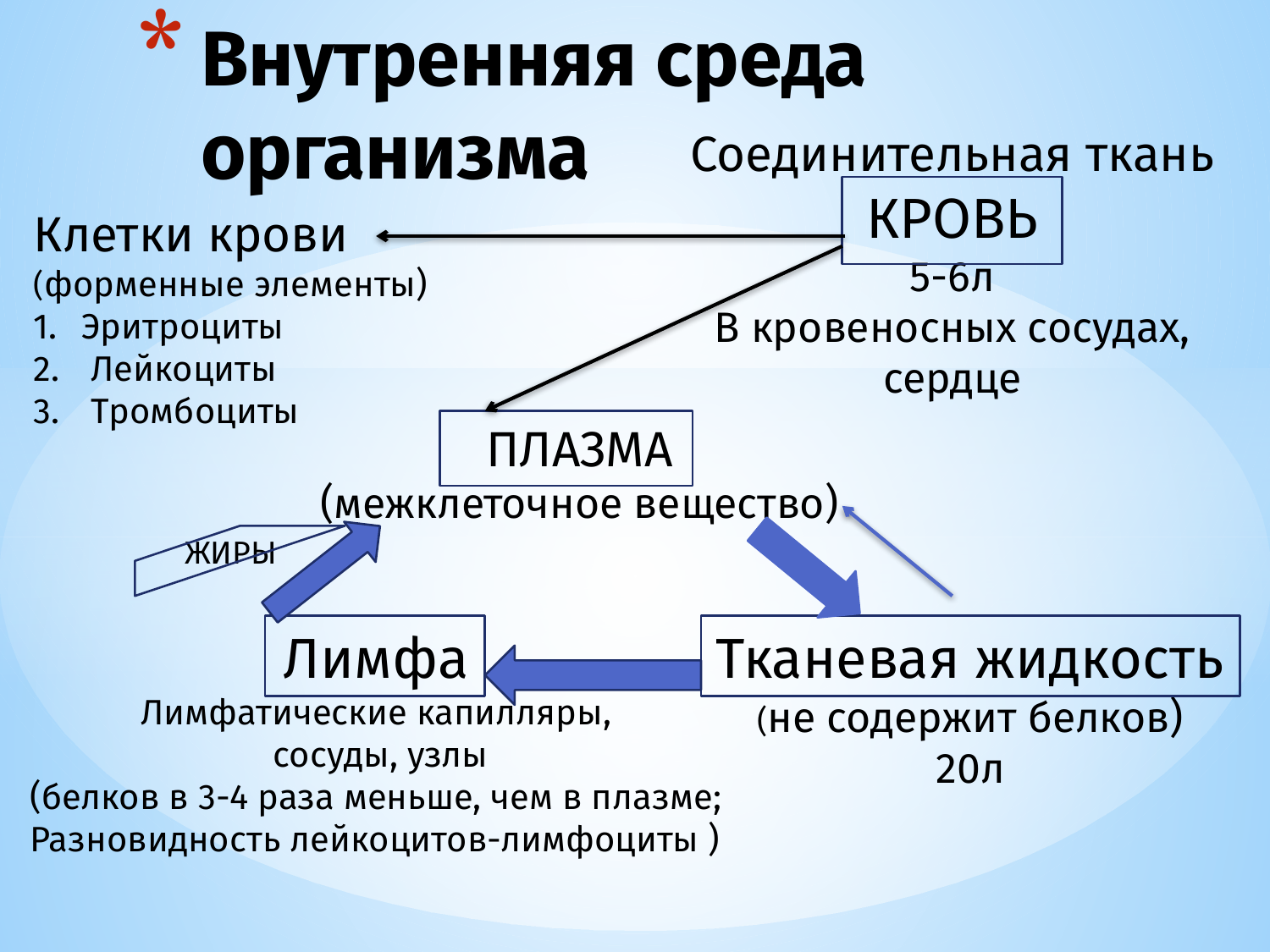

# Внутренняя среда организма
Соединительная ткань
КРОВЬ
5-6л
В кровеносных сосудах, сердце

Клетки крови
(форменные элементы)
Эритроциты
 Лейкоциты
 Тромбоциты
ПЛАЗМА
(межклеточное вещество)

ЖИРЫ

Лимфа
Лимфатические капилляры,
 сосуды, узлы
(белков в 3-4 раза меньше, чем в плазме;
Разновидность лейкоцитов-лимфоциты )

Тканевая жидкость
(не содержит белков)
20л